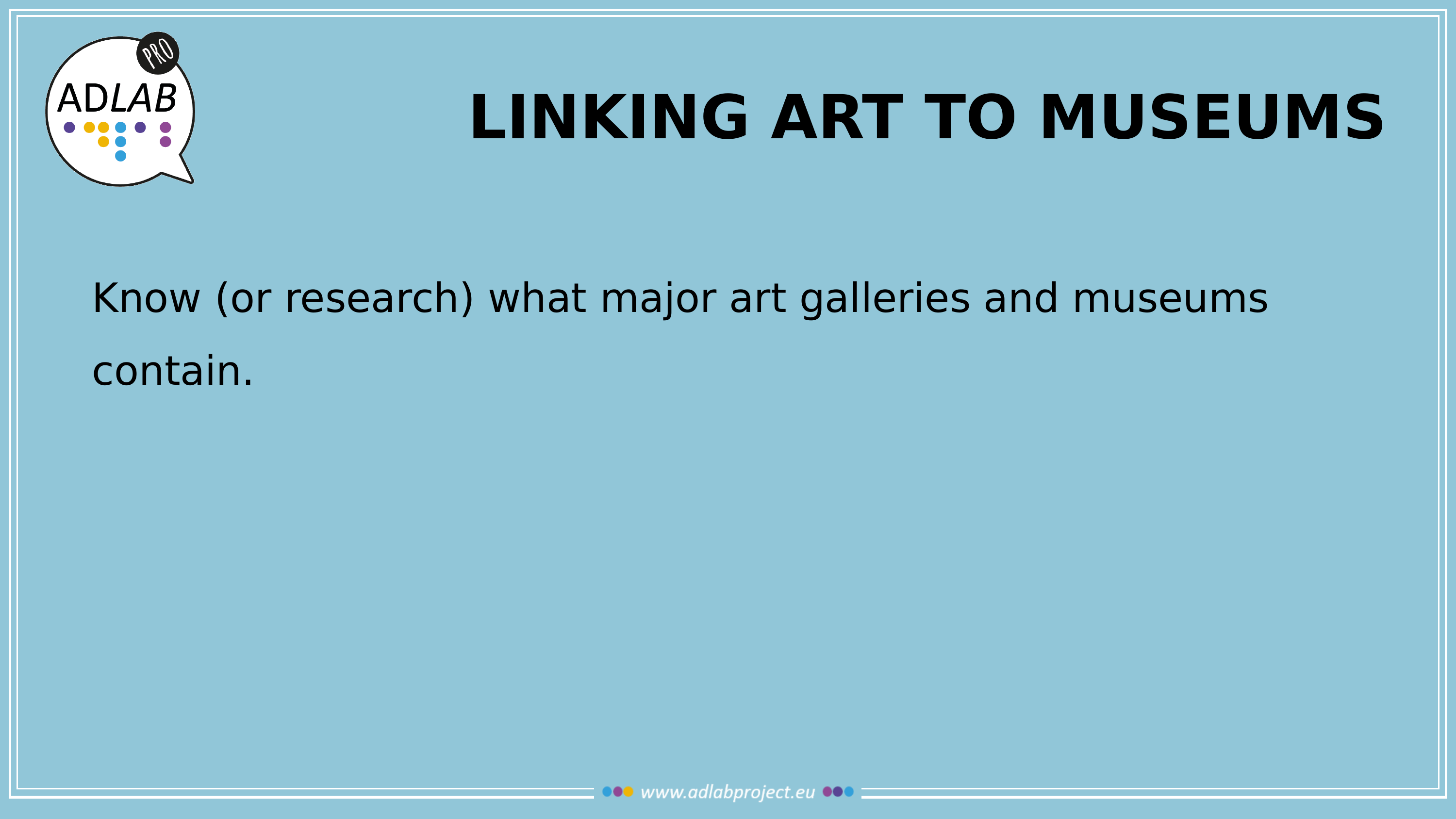

# Linking art to museums
Know (or research) what major art galleries and museums contain.